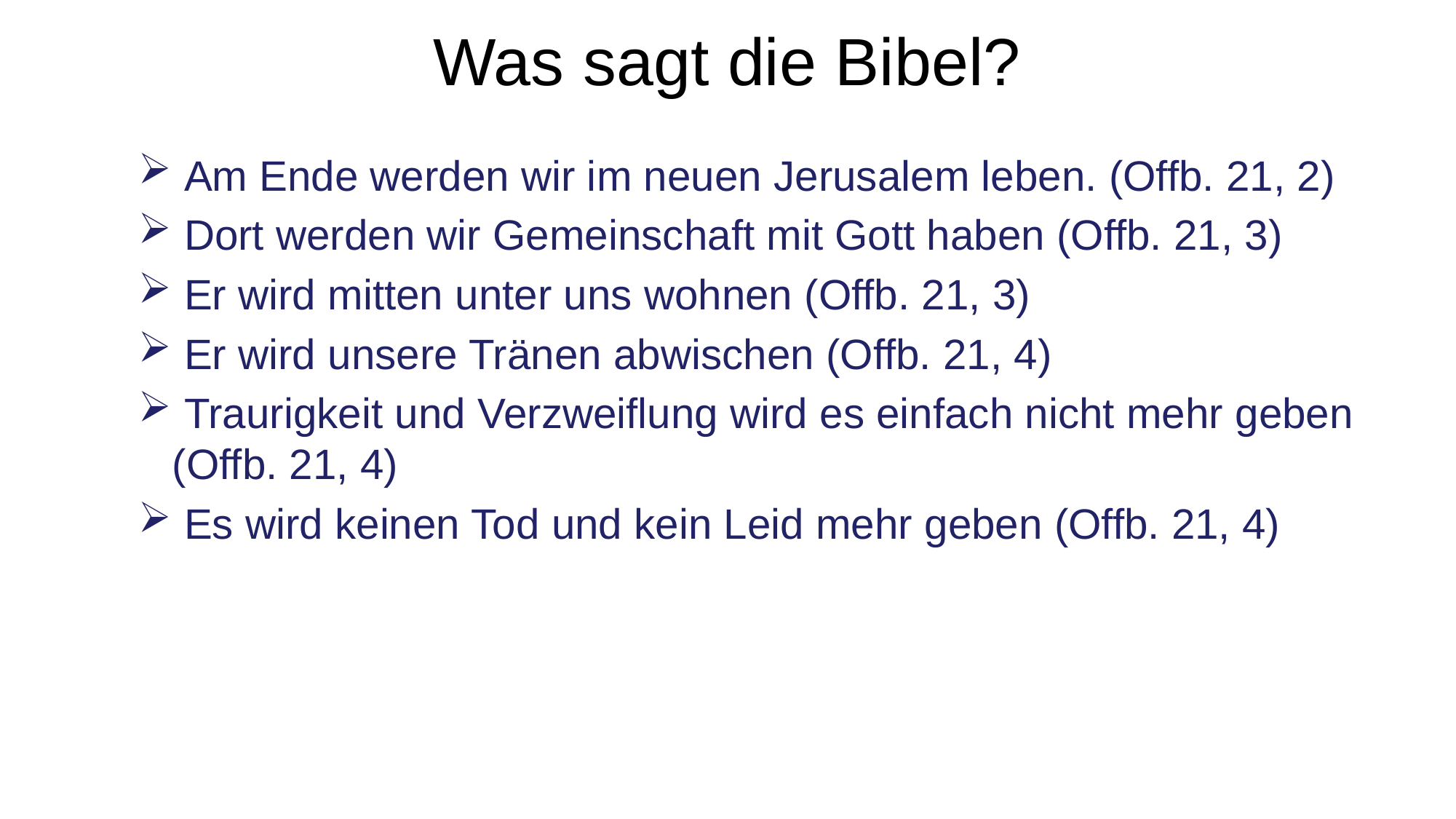

Was sagt die Bibel?
 Am Ende werden wir im neuen Jerusalem leben. (Offb. 21, 2)
 Dort werden wir Gemeinschaft mit Gott haben (Offb. 21, 3)
 Er wird mitten unter uns wohnen (Offb. 21, 3)
 Er wird unsere Tränen abwischen (Offb. 21, 4)
 Traurigkeit und Verzweiflung wird es einfach nicht mehr geben (Offb. 21, 4)
 Es wird keinen Tod und kein Leid mehr geben (Offb. 21, 4)